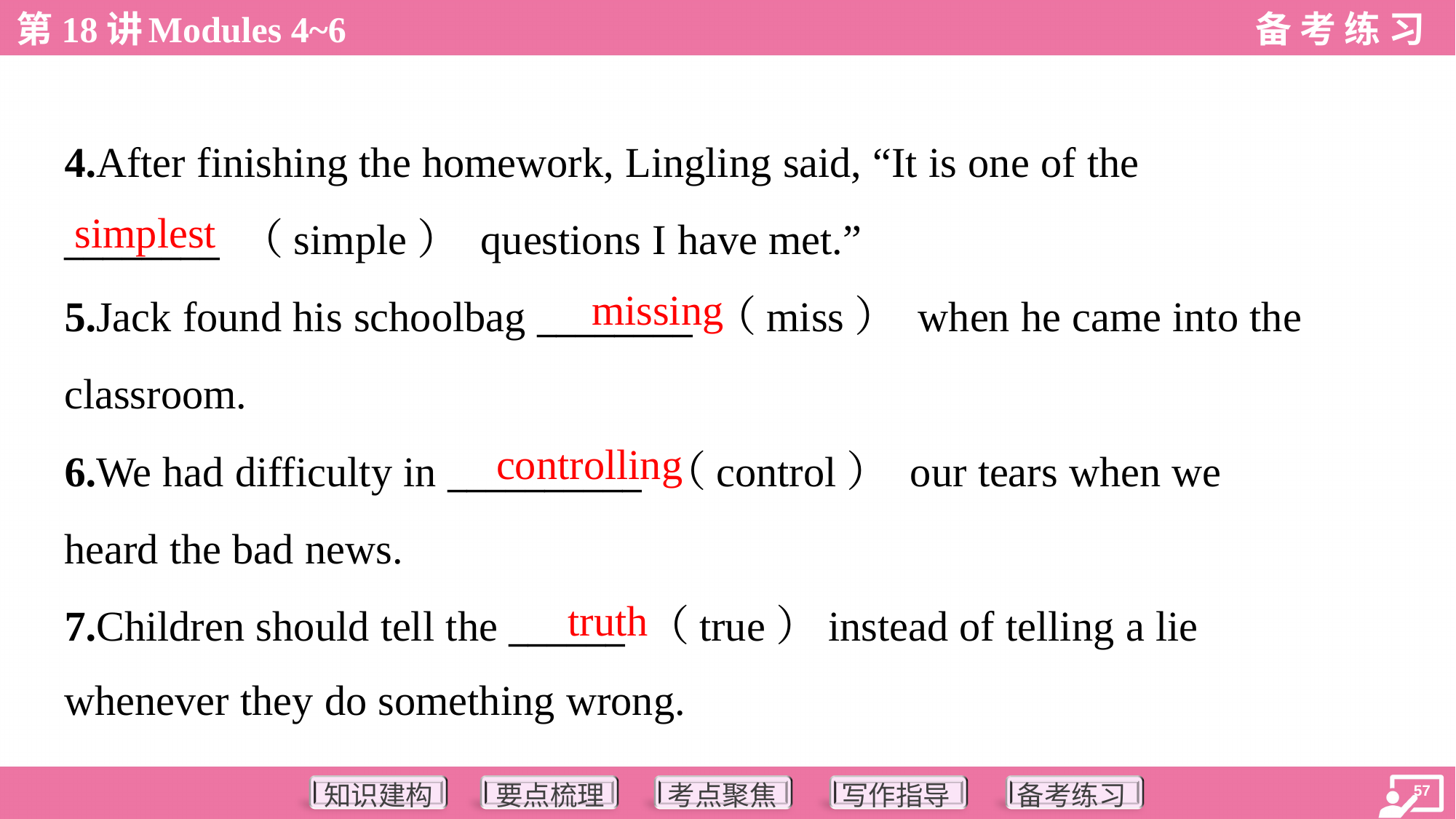

4.After finishing the homework, Lingling said, “It is one of the
________ （simple） questions I have met.”
5.Jack found his schoolbag ________ （miss） when he came into the
classroom.
6.We had difficulty in __________ （control） our tears when we
heard the bad news.
7.Children should tell the ______ （true）instead of telling a lie
whenever they do something wrong.
simplest
missing
controlling
truth